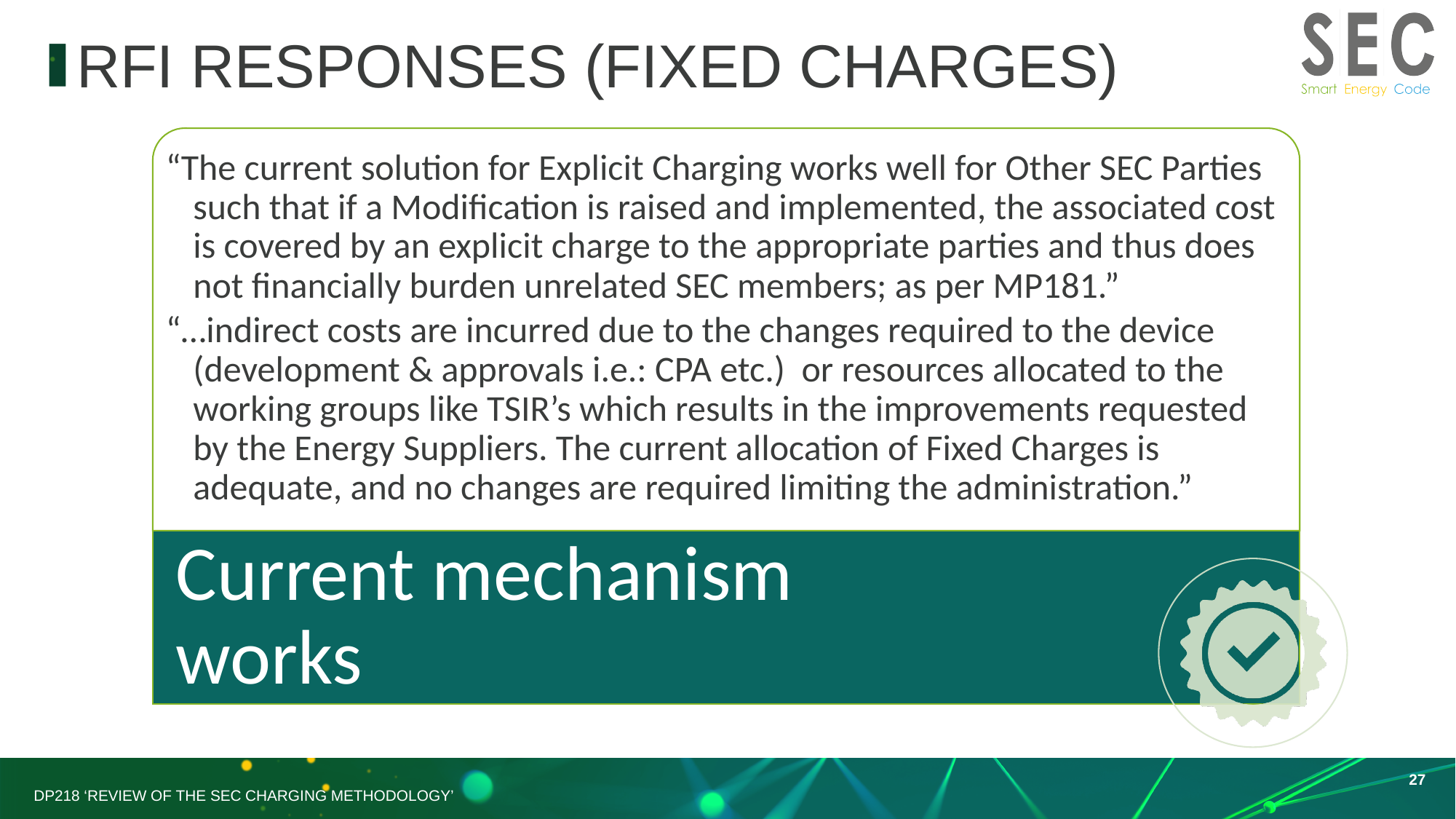

# RFI responses (Fixed Charges)
“The current solution for Explicit Charging works well for Other SEC Parties such that if a Modification is raised and implemented, the associated cost is covered by an explicit charge to the appropriate parties and thus does not financially burden unrelated SEC members; as per MP181.”
“…indirect costs are incurred due to the changes required to the device (development & approvals i.e.: CPA etc.)  or resources allocated to the working groups like TSIR’s which results in the improvements requested by the Energy Suppliers. The current allocation of Fixed Charges is adequate, and no changes are required limiting the administration.”
Current mechanism works
27
DP218 ‘Review of the SEC Charging Methodology’